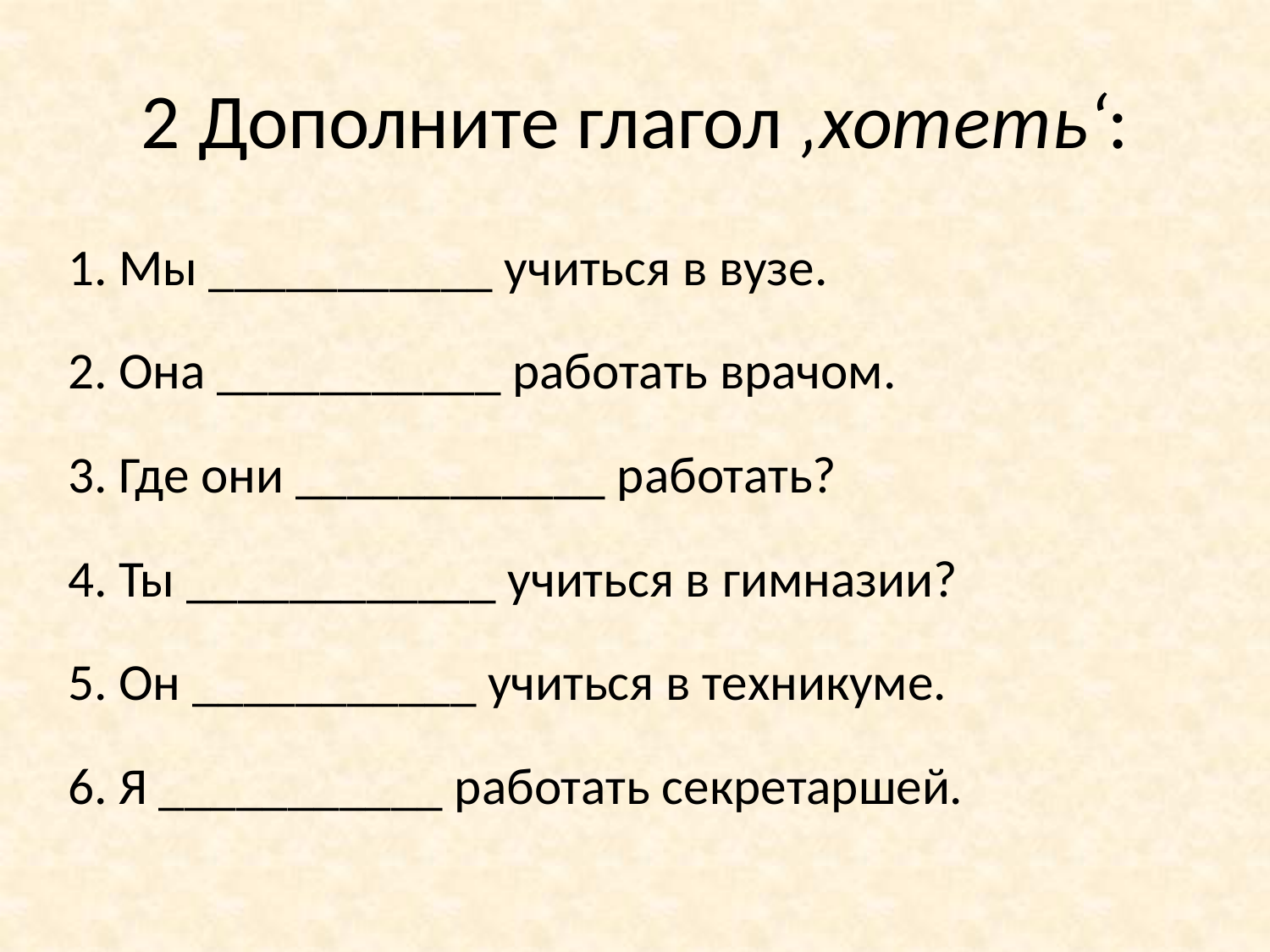

# 2 Дополните глагол ‚хотеть‘:
1. Мы ___________ учиться в вузе.
2. Она ___________ работать врачом.
3. Где они ____________ работать?
4. Ты ____________ учиться в гимназии?
5. Он ___________ учиться в техникуме.
6. Я ___________ работать секретаршей.